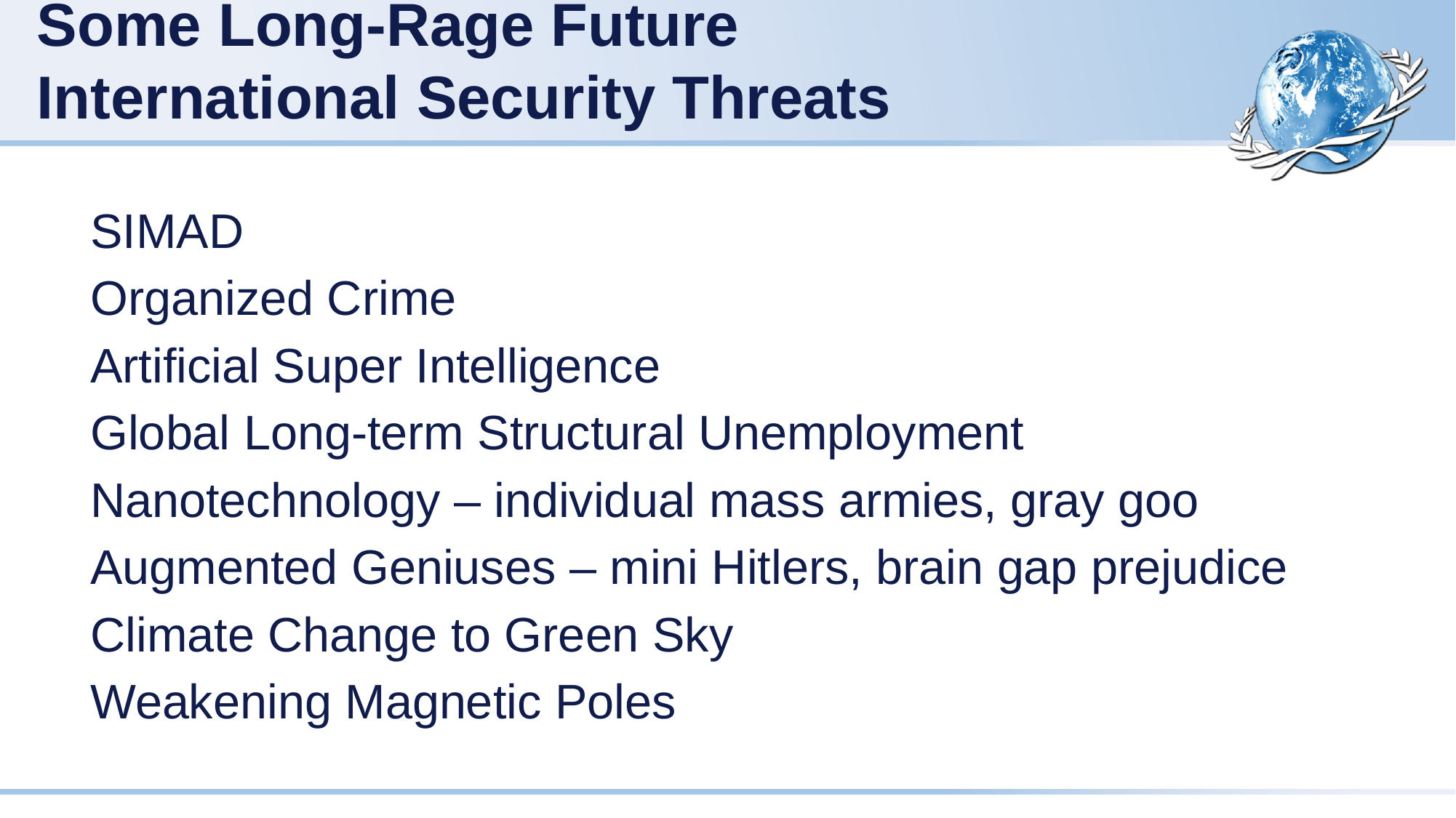

# Some Long-Rage Future International Security Threats
SIMAD
Organized Crime
Artificial Super Intelligence
Global Long-term Structural Unemployment
Nanotechnology – individual mass armies, gray goo
Augmented Geniuses – mini Hitlers, brain gap prejudice
Climate Change to Green Sky
Weakening Magnetic Poles